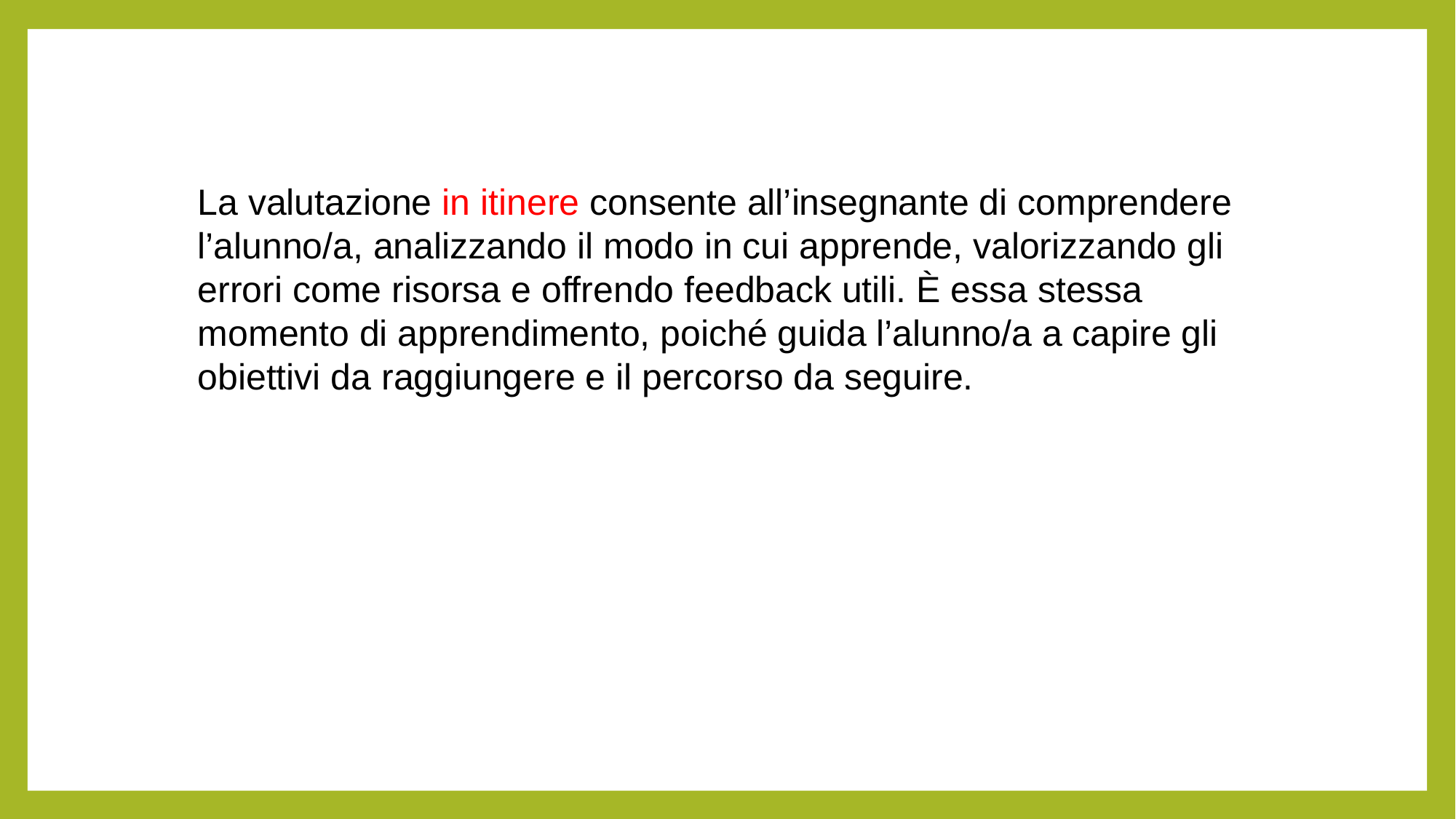

La valutazione in itinere consente all’insegnante di comprendere l’alunno/a, analizzando il modo in cui apprende, valorizzando gli errori come risorsa e offrendo feedback utili. È essa stessa momento di apprendimento, poiché guida l’alunno/a a capire gli obiettivi da raggiungere e il percorso da seguire.